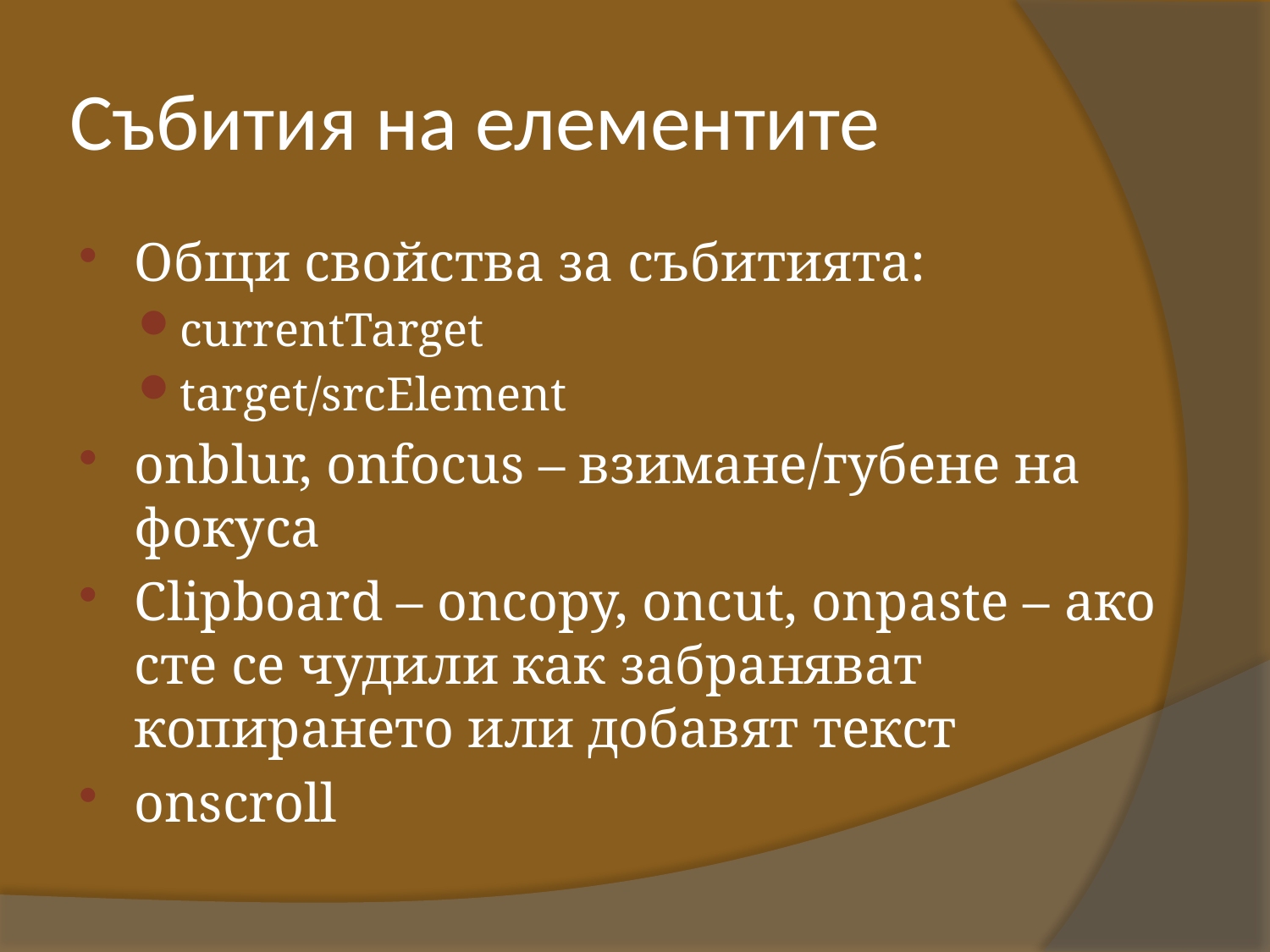

# Събития на елементите
Общи свойства за събитията:
currentTarget
target/srcElement
onblur, onfocus – взимане/губене на фокуса
Clipboard – oncopy, oncut, onpaste – ако сте се чудили как забраняват копирането или добавят текст
onscroll